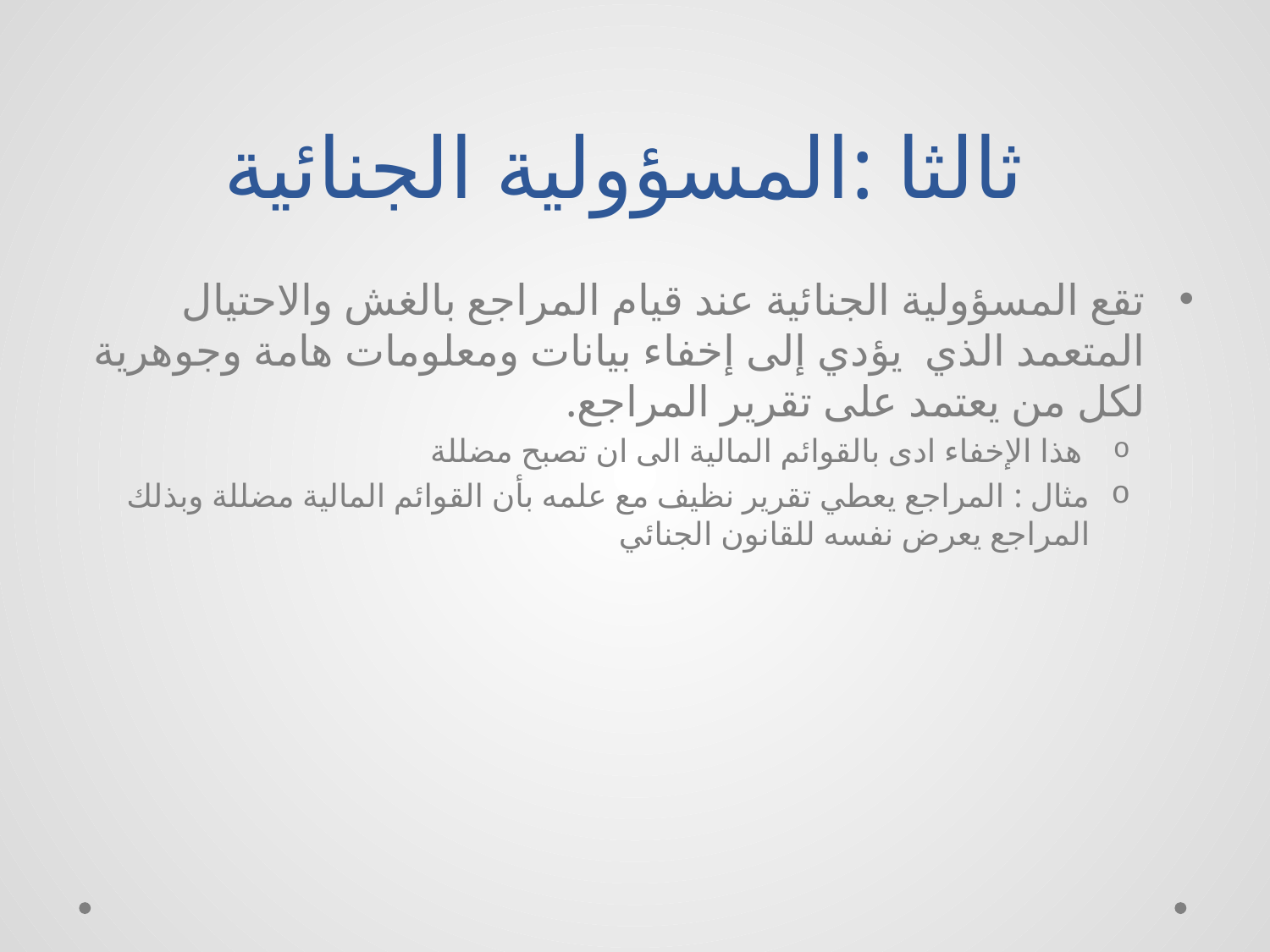

# ثالثا :المسؤولية الجنائية
تقع المسؤولية الجنائية عند قيام المراجع بالغش والاحتيال المتعمد الذي  يؤدي إلى إخفاء بيانات ومعلومات هامة وجوهرية لكل من يعتمد على تقرير المراجع.
 هذا الإخفاء ادى بالقوائم المالية الى ان تصبح مضللة
مثال : المراجع يعطي تقرير نظيف مع علمه بأن القوائم المالية مضللة وبذلك المراجع يعرض نفسه للقانون الجنائي